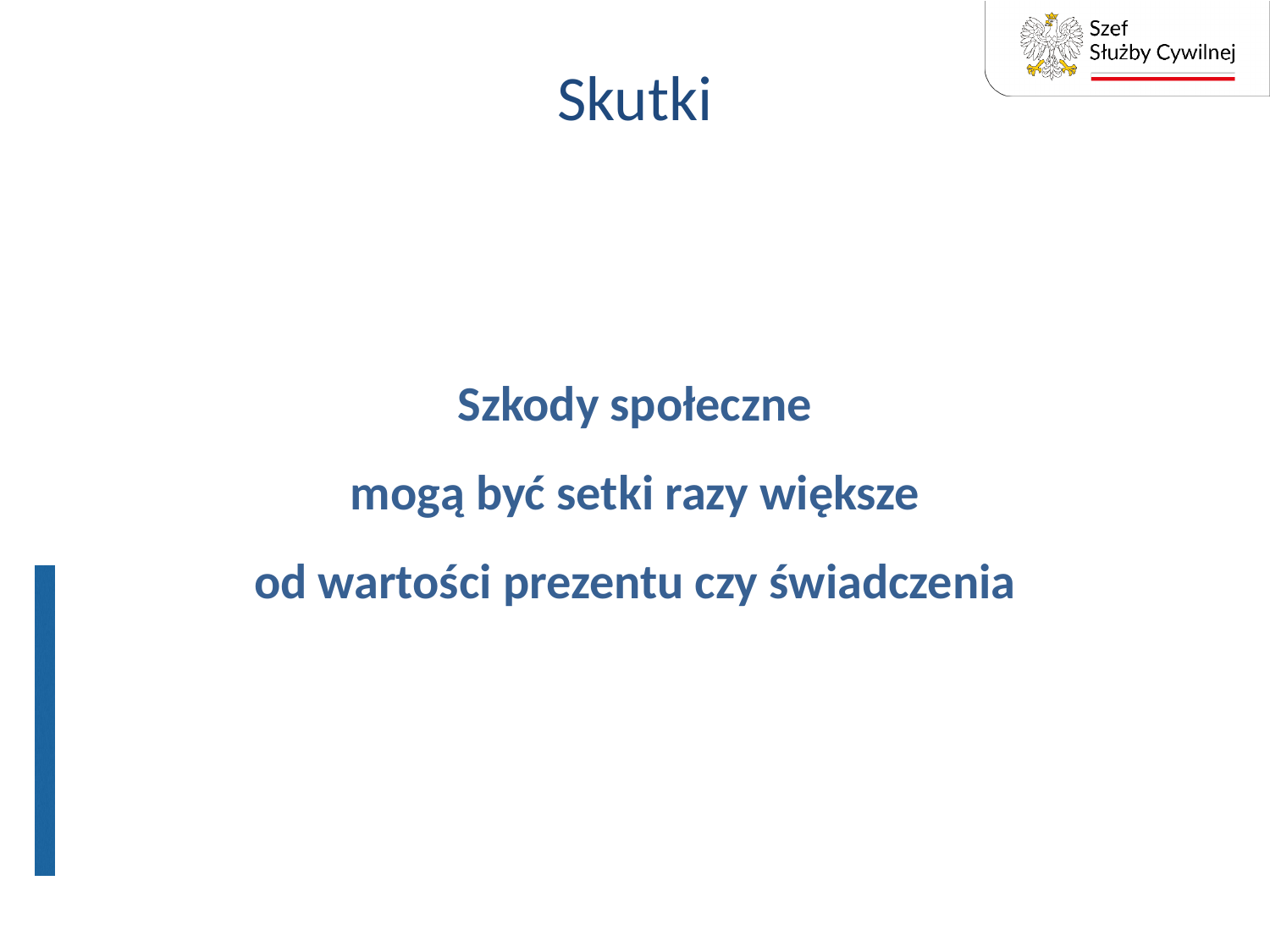

# Skutki
Szkody społeczne
mogą być setki razy większe
od wartości prezentu czy świadczenia